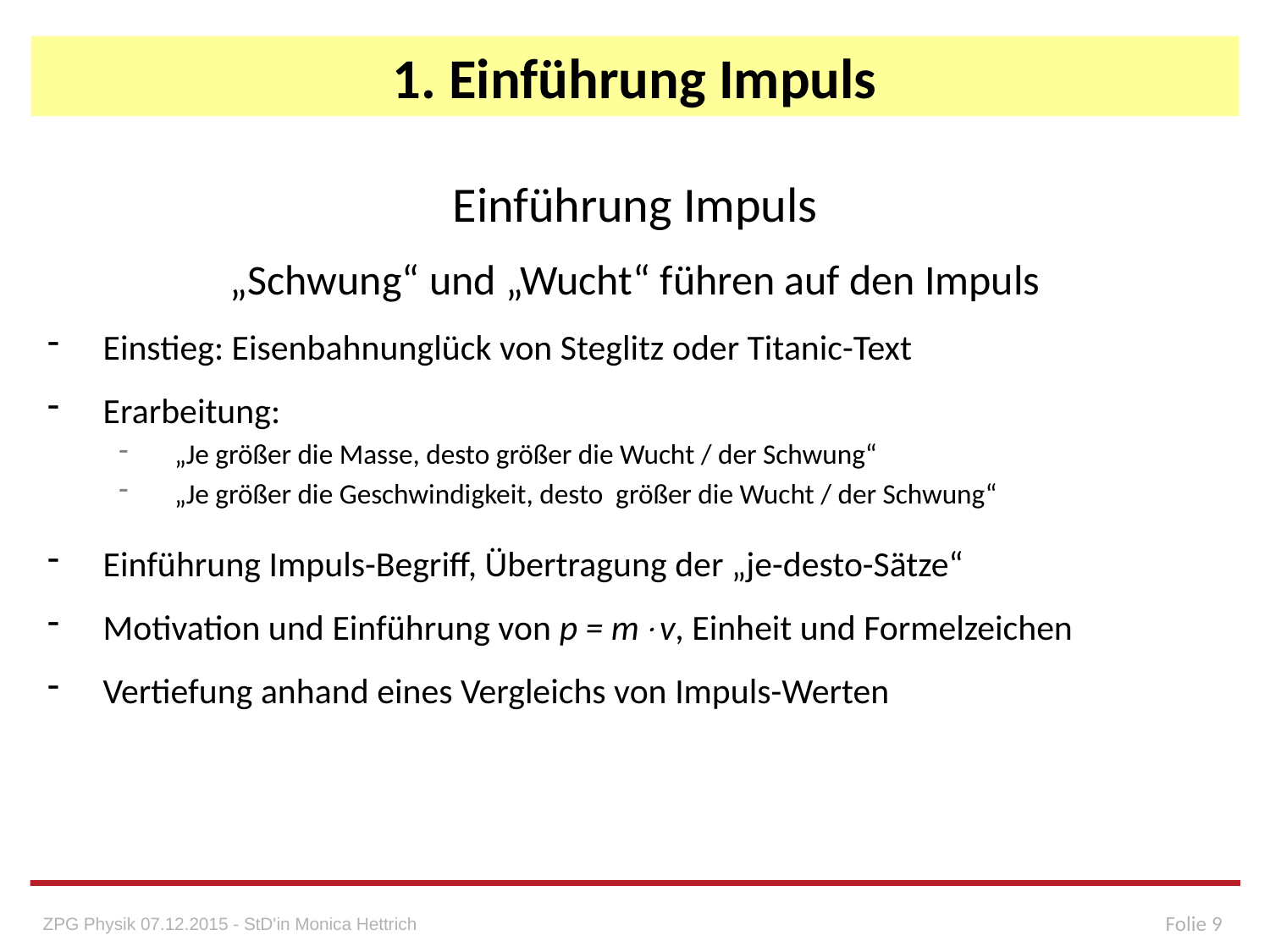

# 1. Einführung Impuls
Einführung Impuls
„Schwung“ und „Wucht“ führen auf den Impuls
Einstieg: Eisenbahnunglück von Steglitz oder Titanic-Text
Erarbeitung:
„Je größer die Masse, desto größer die Wucht / der Schwung“
„Je größer die Geschwindigkeit, desto  größer die Wucht / der Schwung“
Einführung Impuls-Begriff, Übertragung der „je-desto-Sätze“
Motivation und Einführung von p = m⋅v, Einheit und Formelzeichen
Vertiefung anhand eines Vergleichs von Impuls-Werten
Folie 9
ZPG Physik 07.12.2015 - StD'in Monica Hettrich